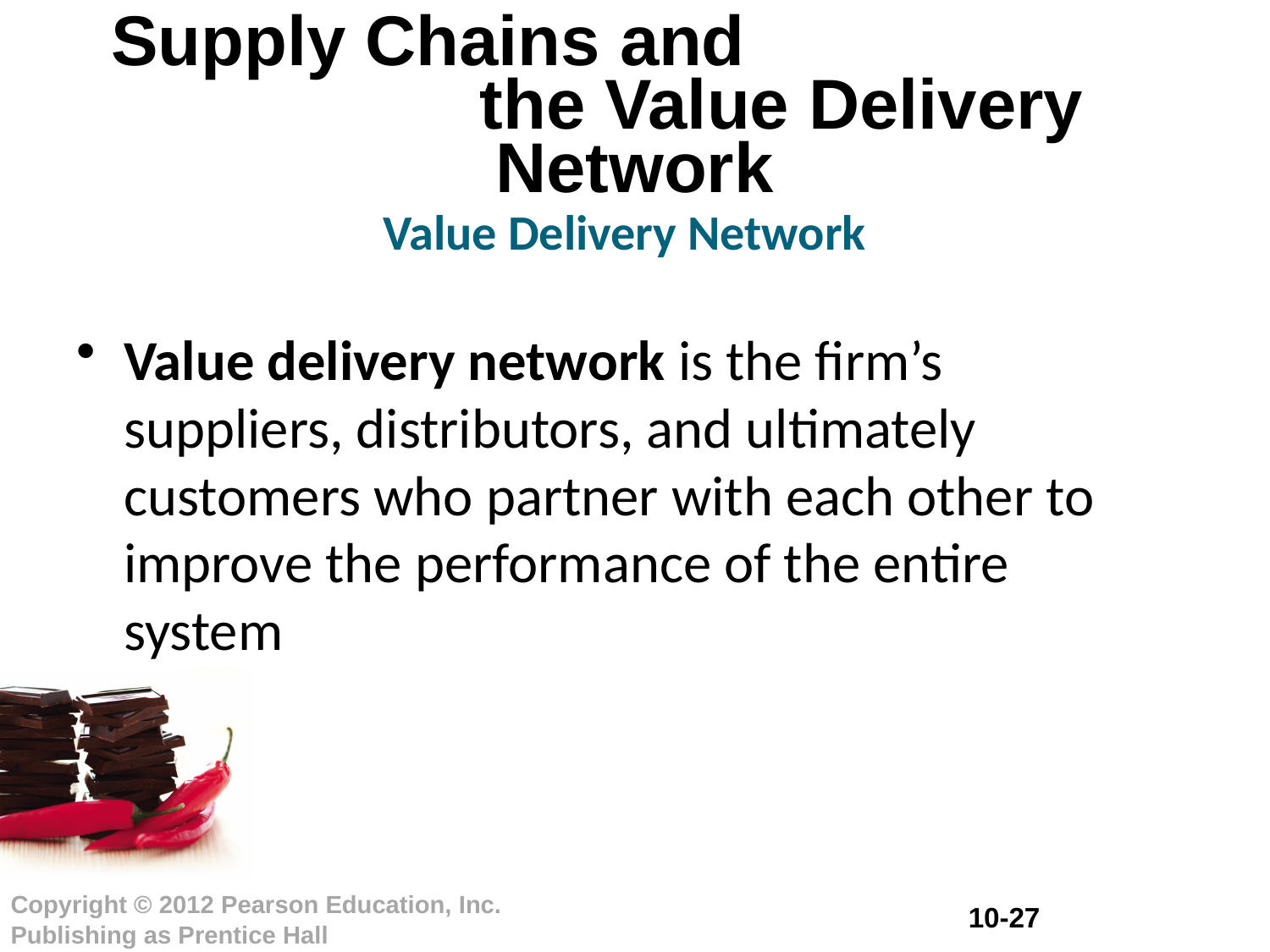

# Supply Chains and                                     the Value Delivery Network
Value Delivery Network

Value delivery network is the firm’s suppliers, distributors, and ultimately customers who partner with each other to improve the performance of the entire system